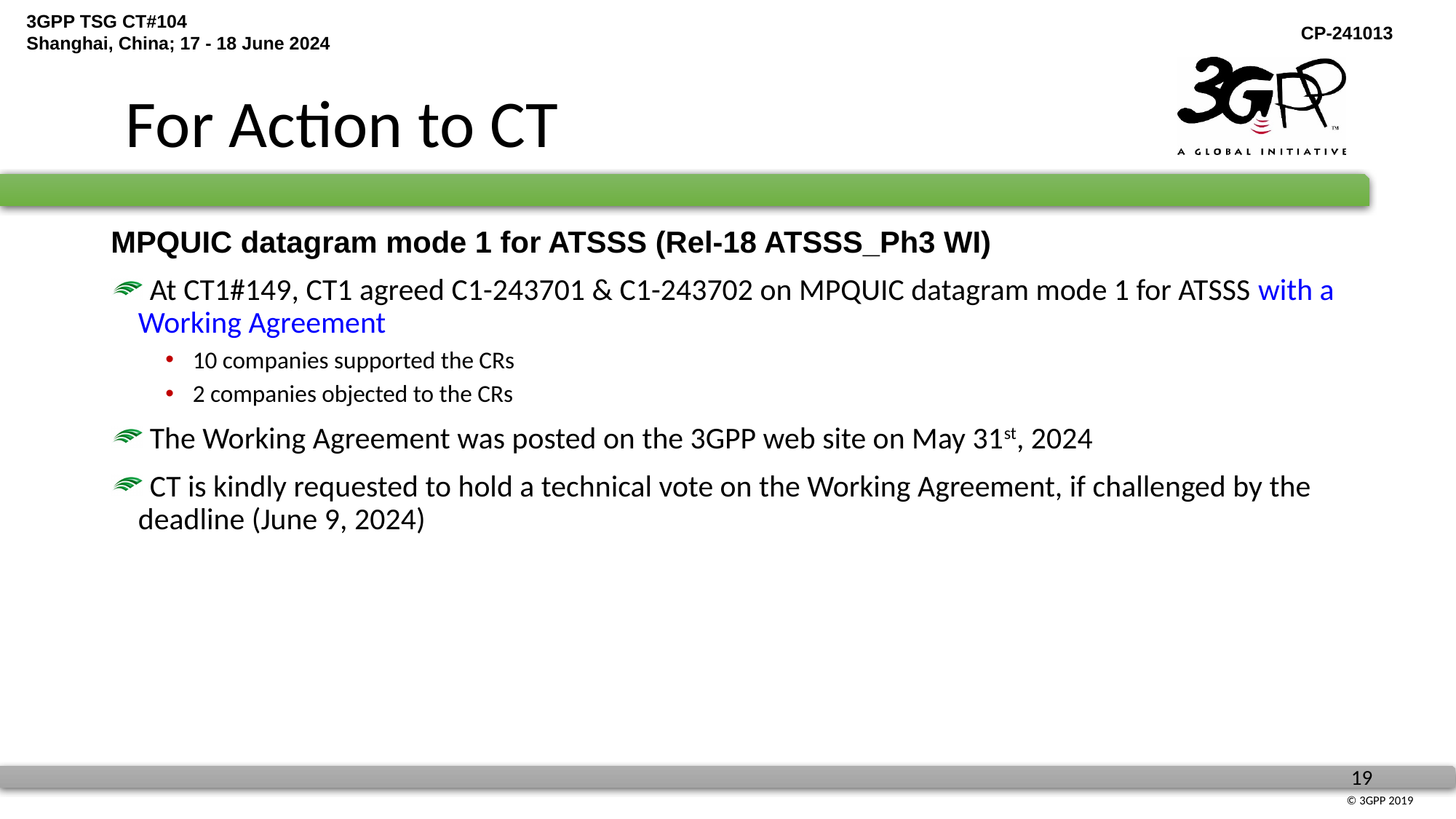

# For Action to CT
MPQUIC datagram mode 1 for ATSSS (Rel-18 ATSSS_Ph3 WI)
 At CT1#149, CT1 agreed C1-243701 & C1-243702 on MPQUIC datagram mode 1 for ATSSS with a Working Agreement
10 companies supported the CRs
2 companies objected to the CRs
 The Working Agreement was posted on the 3GPP web site on May 31st, 2024
 CT is kindly requested to hold a technical vote on the Working Agreement, if challenged by the deadline (June 9, 2024)